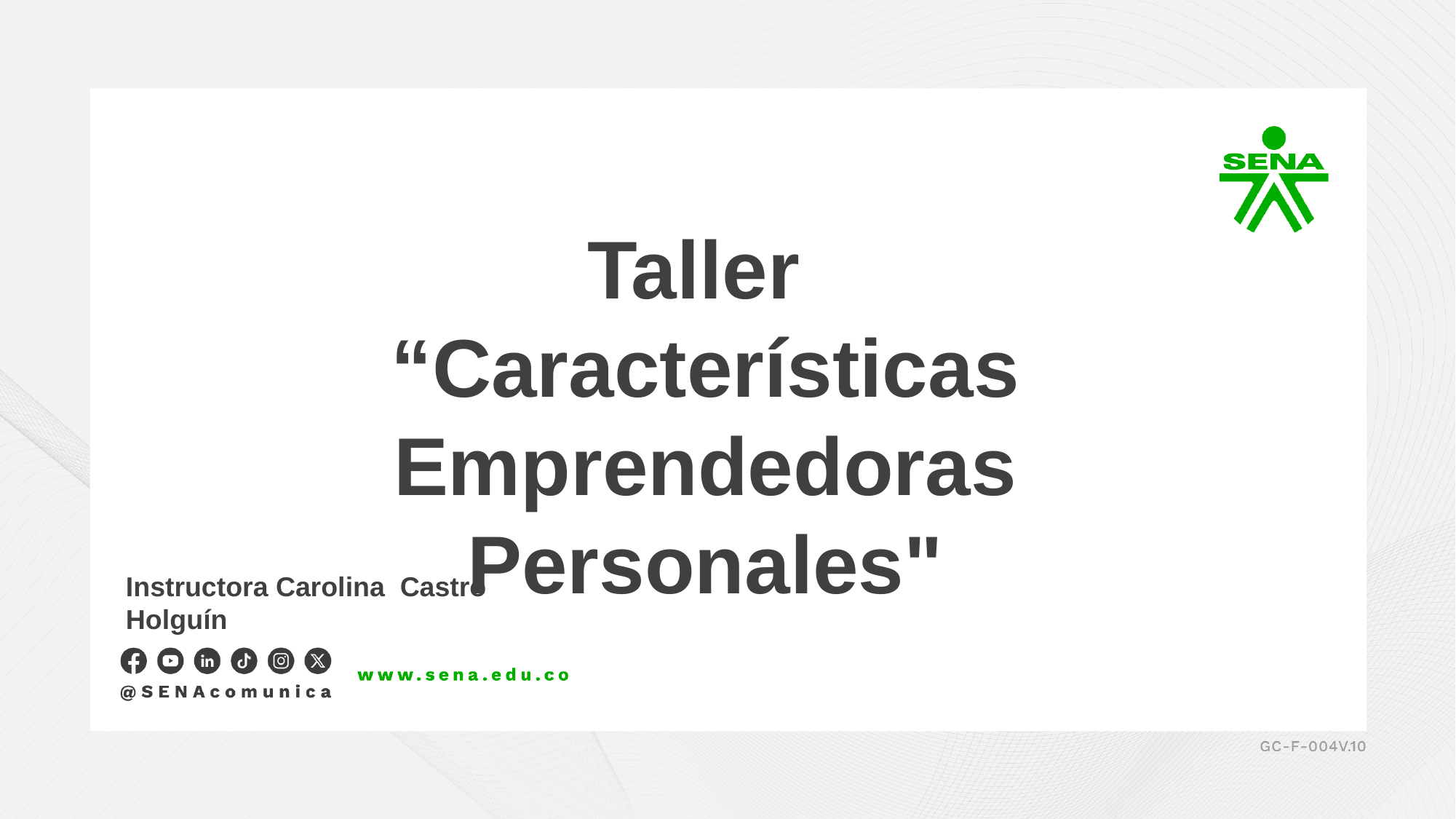

Taller
“Características Emprendedoras Personales"
Instructora Carolina  Castro Holguín